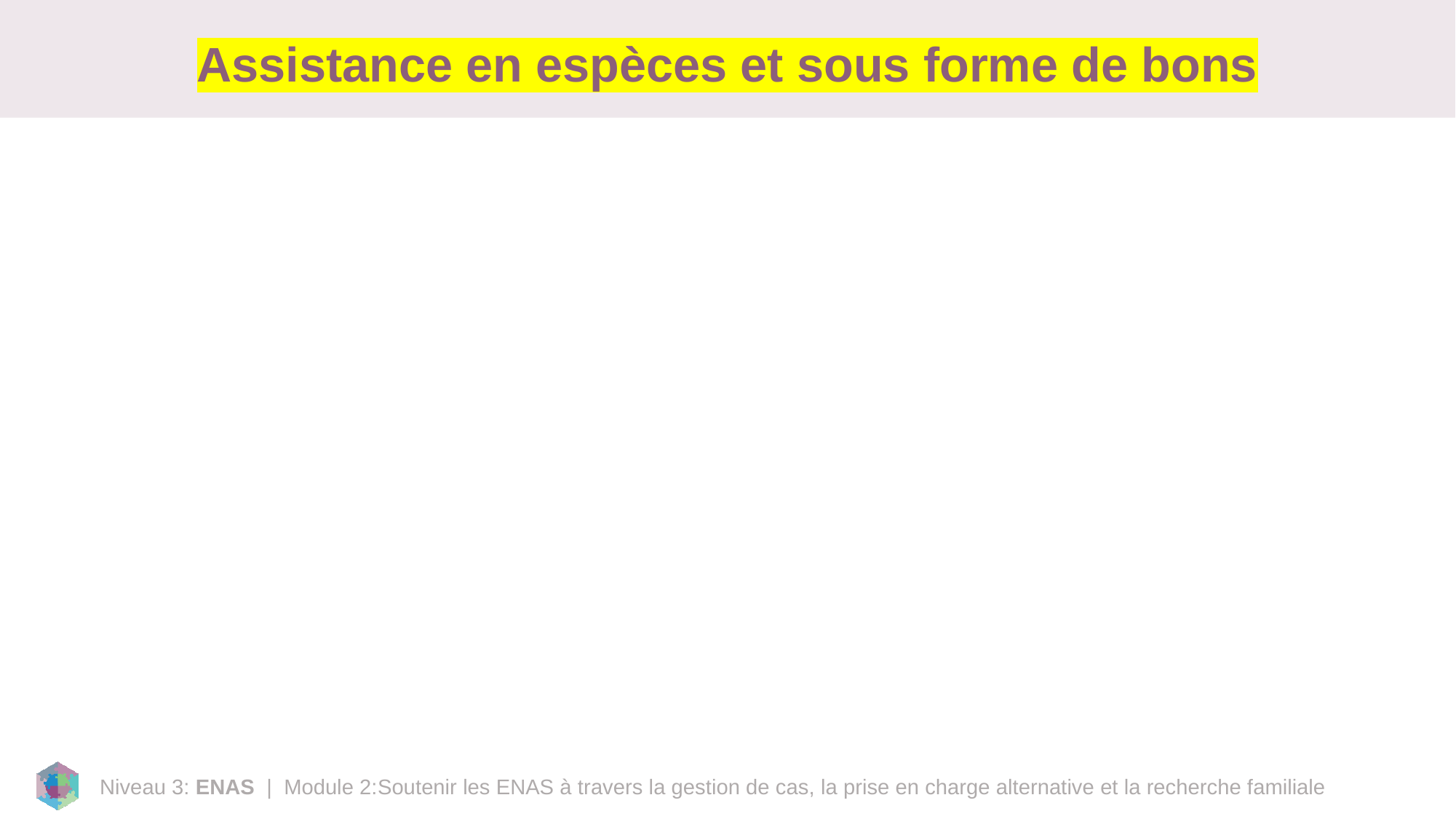

# Assistance en espèces et sous forme de bons